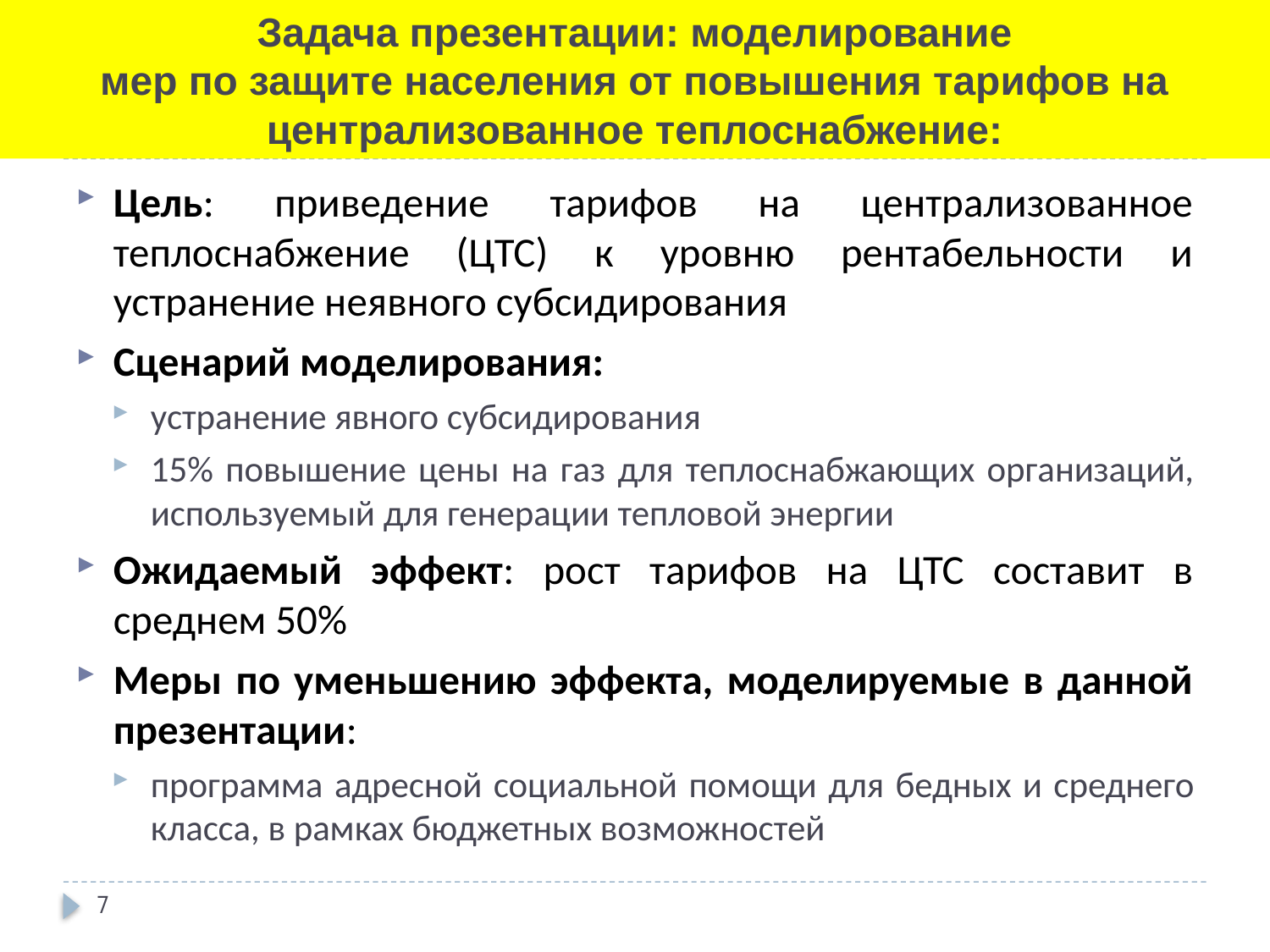

# Задача презентации: моделирование мер по защите населения от повышения тарифов на централизованное теплоснабжение:
Цель: приведение тарифов на централизованное теплоснабжение (ЦТС) к уровню рентабельности и устранение неявного субсидирования
Сценарий моделирования:
устранение явного субсидирования
15% повышение цены на газ для теплоснабжающих организаций, используемый для генерации тепловой энергии
Ожидаемый эффект: рост тарифов на ЦТС составит в среднем 50%
Меры по уменьшению эффекта, моделируемые в данной презентации:
программа адресной социальной помощи для бедных и среднего класса, в рамках бюджетных возможностей

7